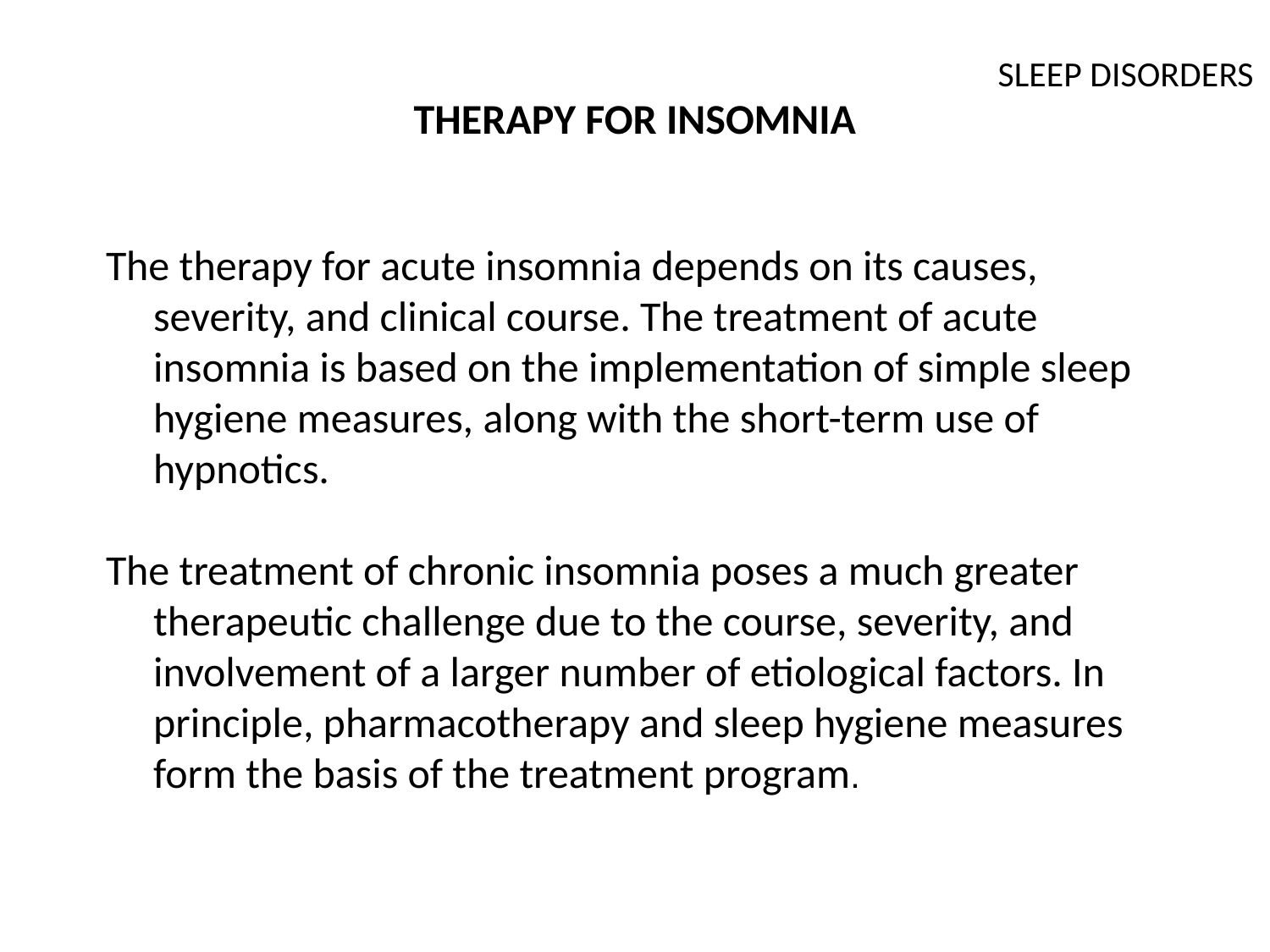

SLEEP DISORDERS
# THERAPY FOR INSOMNIA
The therapy for acute insomnia depends on its causes, severity, and clinical course. The treatment of acute insomnia is based on the implementation of simple sleep hygiene measures, along with the short-term use of hypnotics.

The treatment of chronic insomnia poses a much greater therapeutic challenge due to the course, severity, and involvement of a larger number of etiological factors. In principle, pharmacotherapy and sleep hygiene measures form the basis of the treatment program.